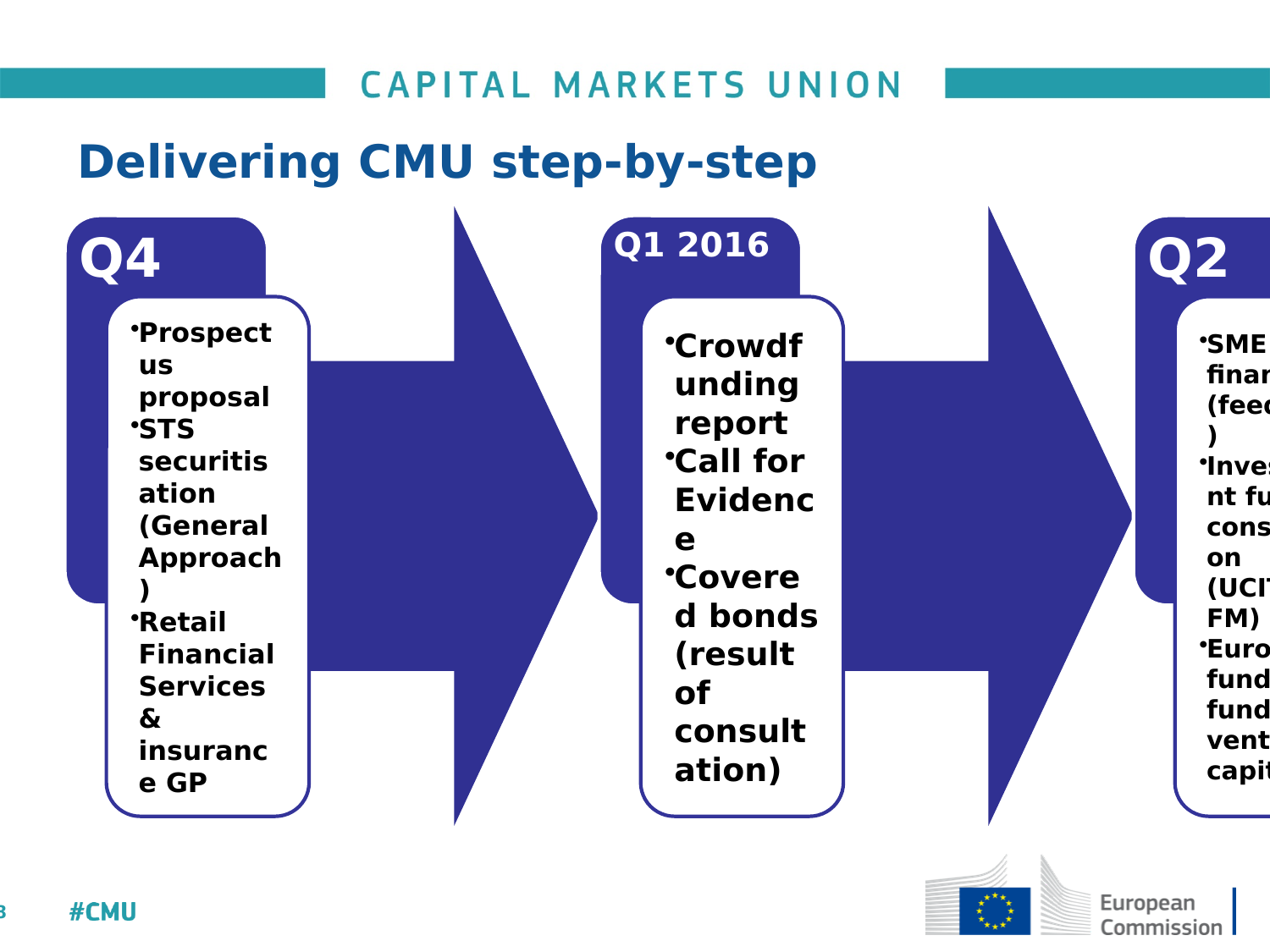

Delivering CMU step-by-step
Q4
Prospectus proposal
Q2
Q1 2016
Crowdfunding report
Retail Financial Services & insurance GP
Call for Evidence
STS securitisation (General Approach)
Covered bonds (result of consultation)